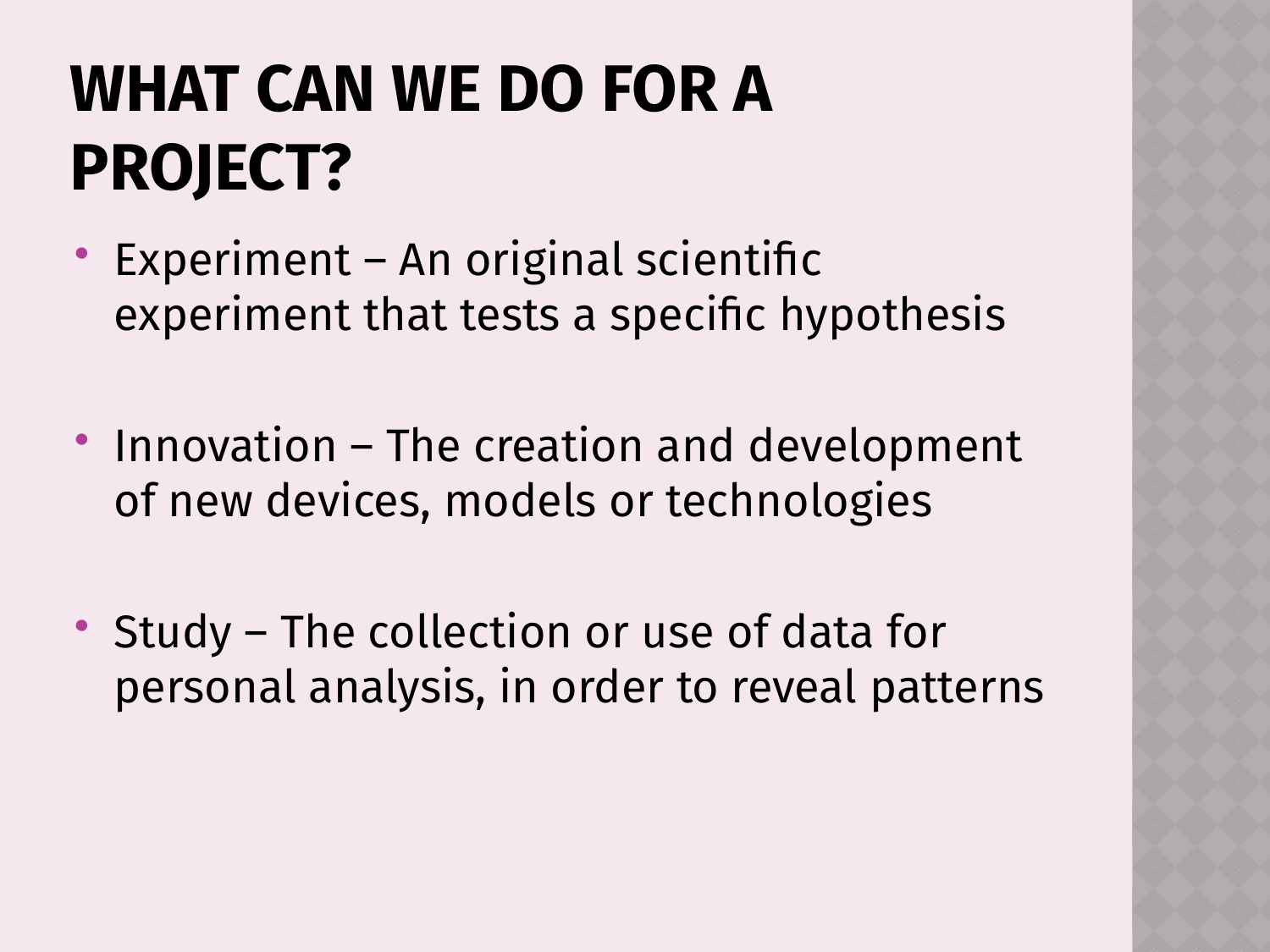

# What can we do for a project?
Experiment – An original scientific experiment that tests a specific hypothesis

Innovation – The creation and development of new devices, models or technologies

Study – The collection or use of data for personal analysis, in order to reveal patterns